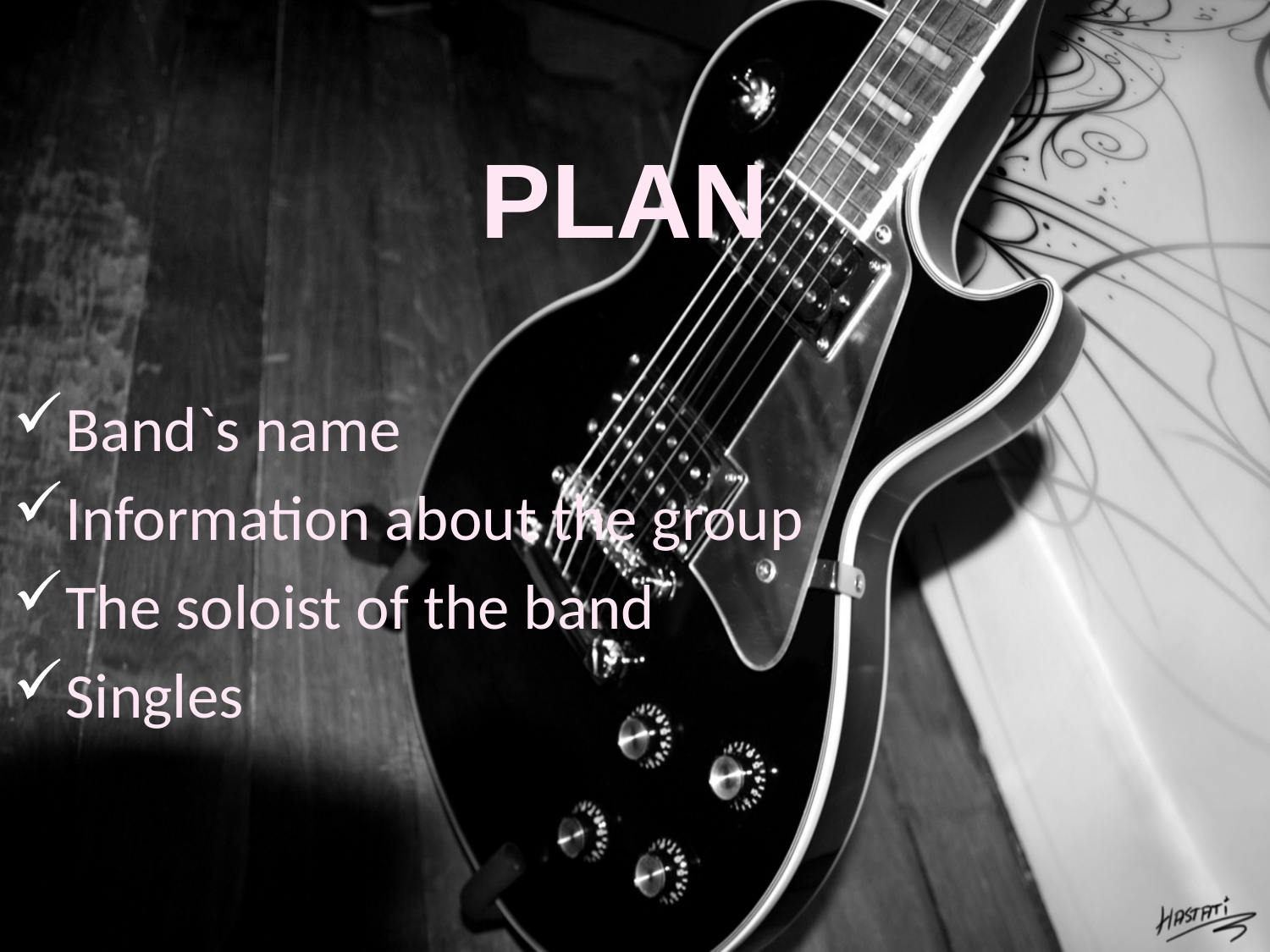

# plan
Band`s name
Information about the group
The soloist of the band
Singles